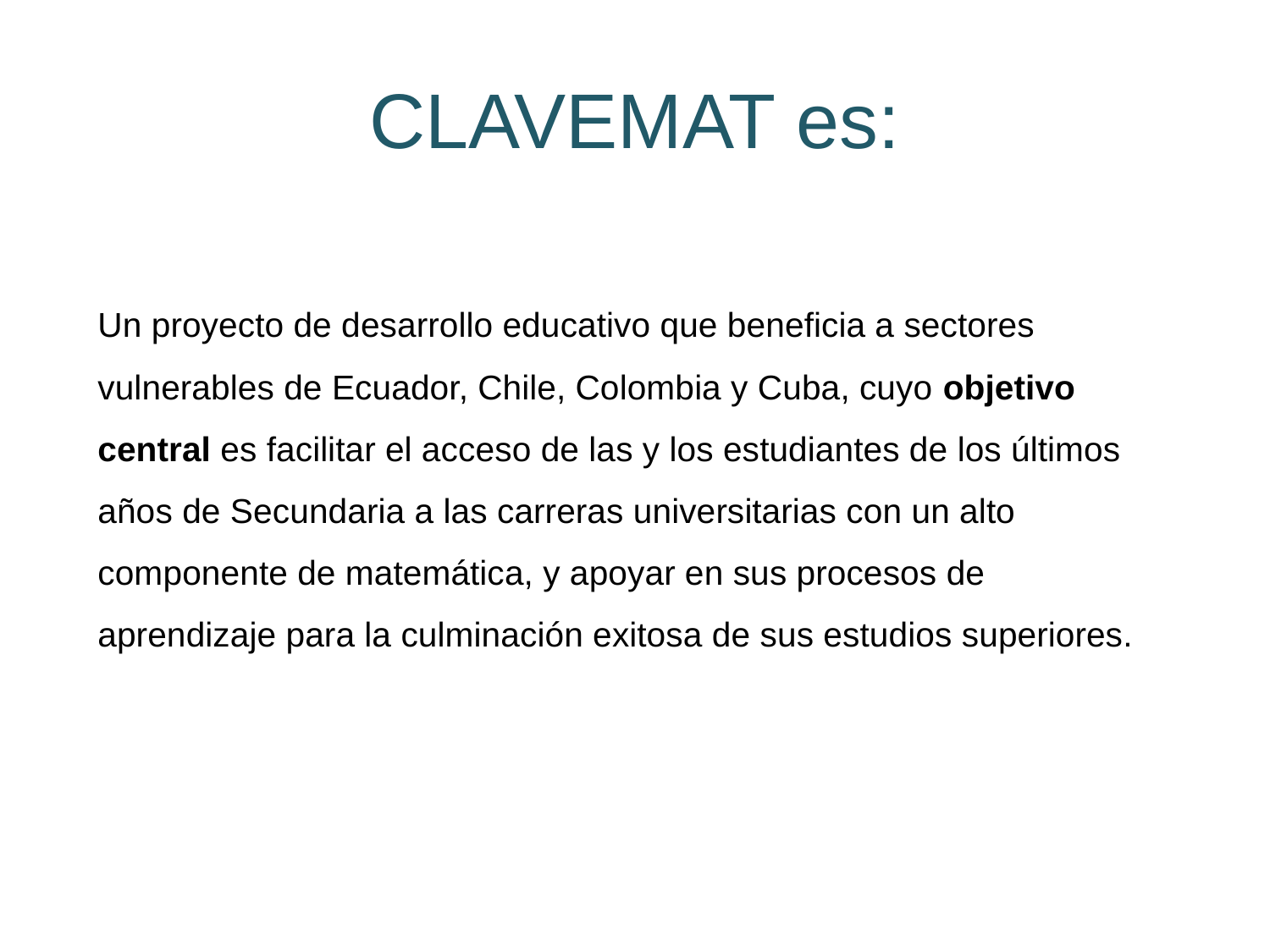

# CLAVEMAT es:
Un proyecto de desarrollo educativo que beneficia a sectores vulnerables de Ecuador, Chile, Colombia y Cuba, cuyo objetivo central es facilitar el acceso de las y los estudiantes de los últimos años de Secundaria a las carreras universitarias con un alto componente de matemática, y apoyar en sus procesos de aprendizaje para la culminación exitosa de sus estudios superiores.